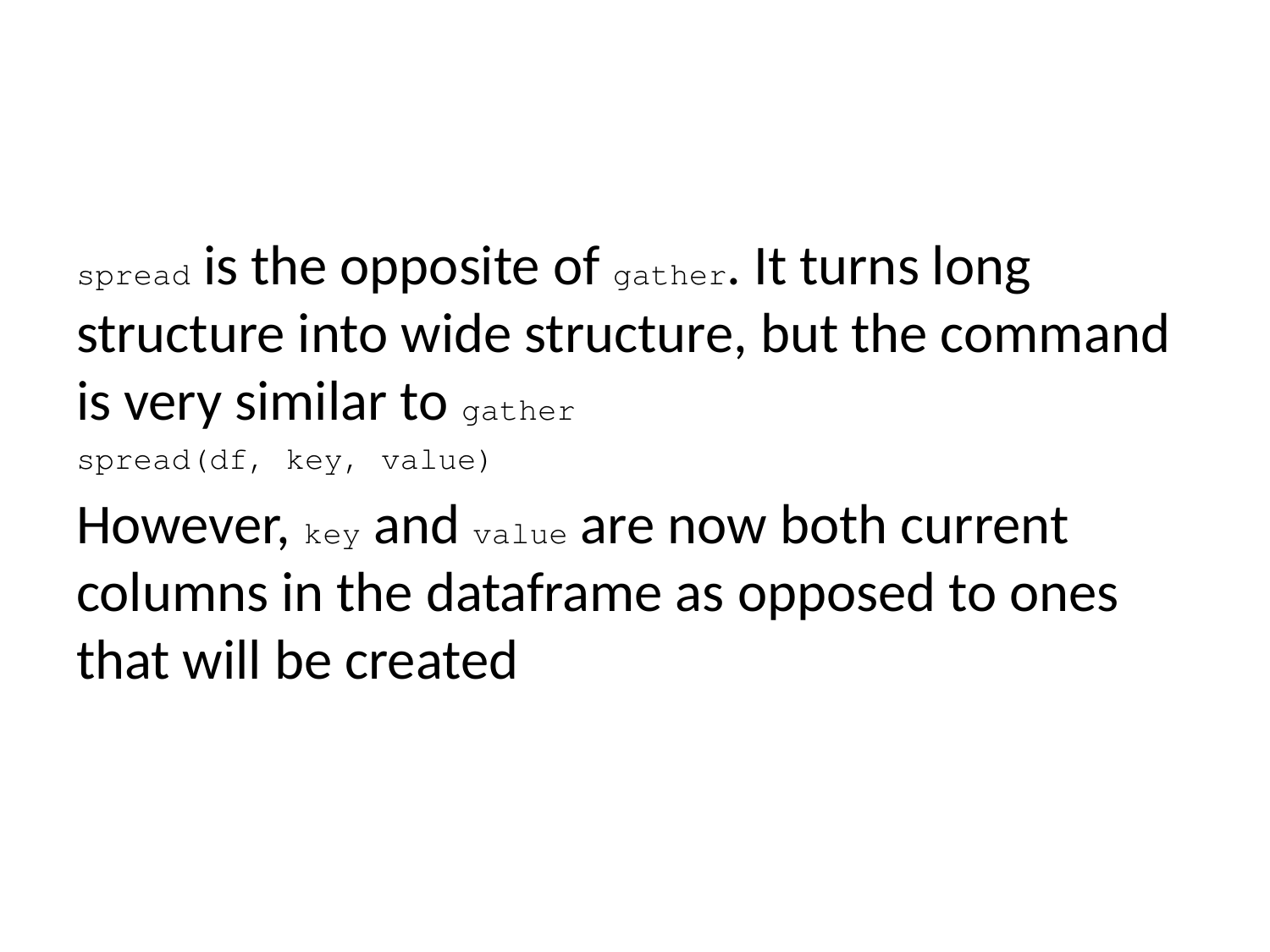

spread is the opposite of gather. It turns long structure into wide structure, but the command is very similar to gather
spread(df, key, value)
However, key and value are now both current columns in the dataframe as opposed to ones that will be created